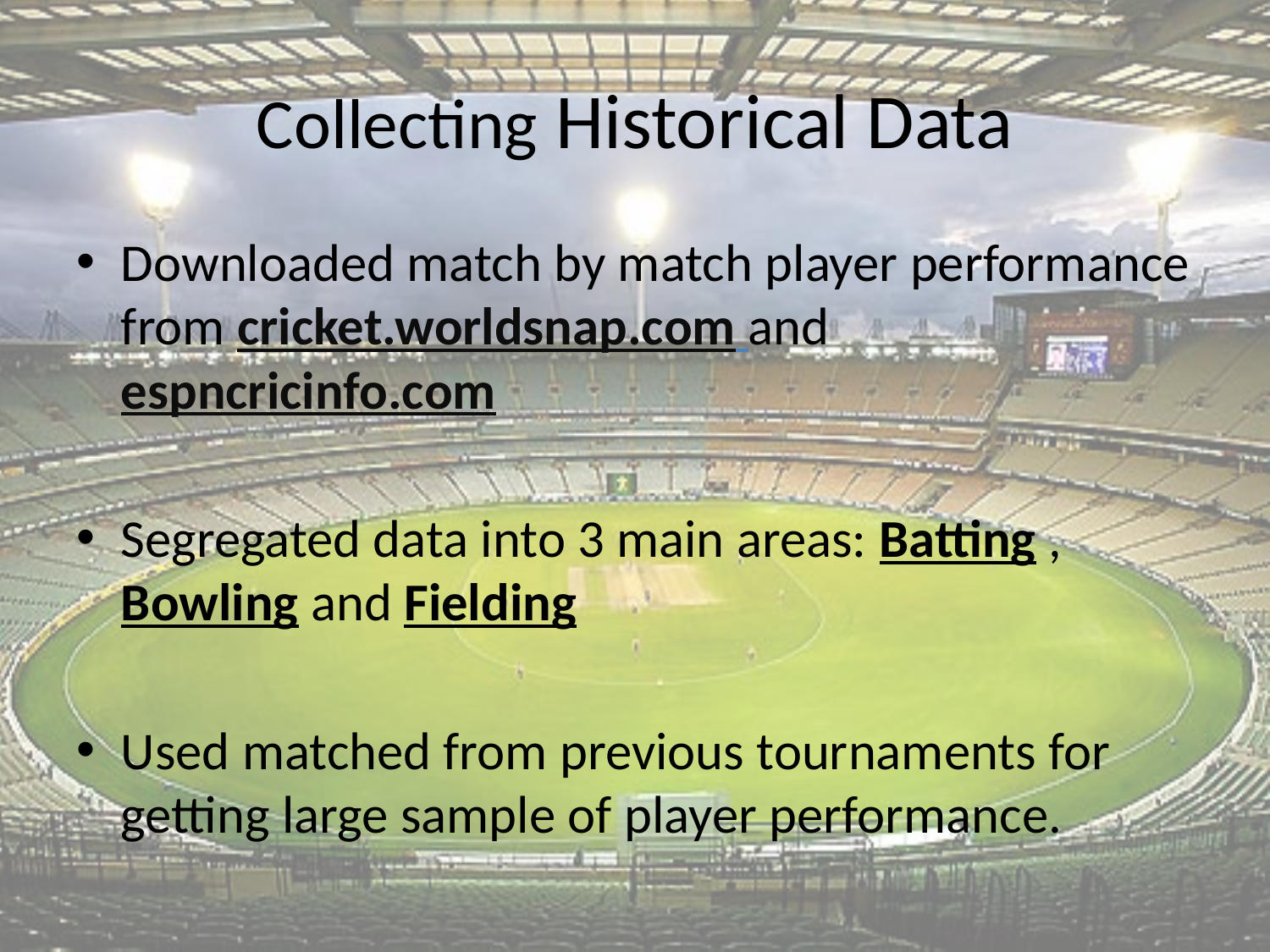

# Collecting Historical Data
Downloaded match by match player performance from cricket.worldsnap.com and espncricinfo.com

Segregated data into 3 main areas: Batting , Bowling and Fielding

Used matched from previous tournaments for getting large sample of player performance.